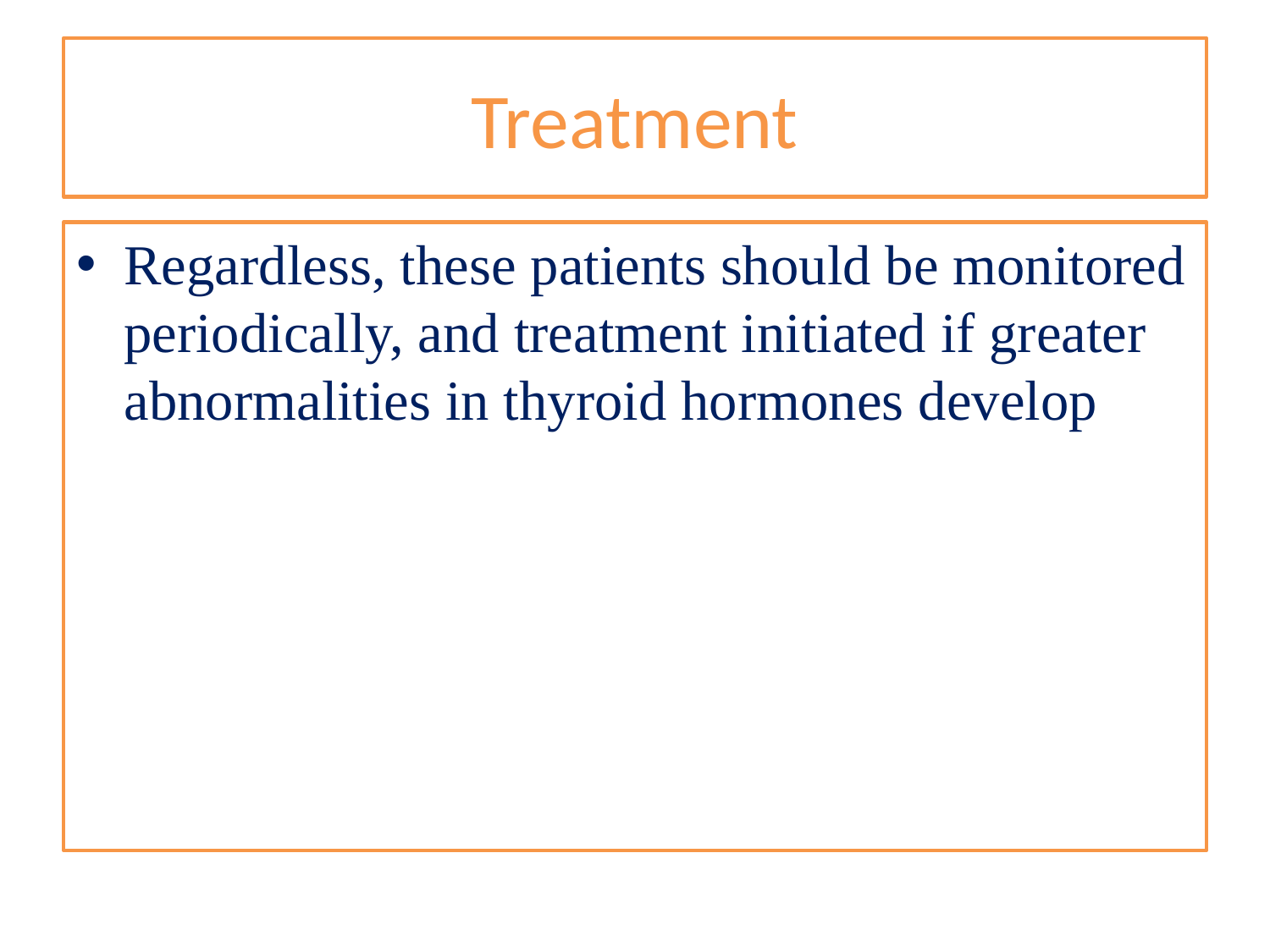

# Treatment
Regardless, these patients should be monitored periodically, and treatment initiated if greater abnormalities in thyroid hormones develop